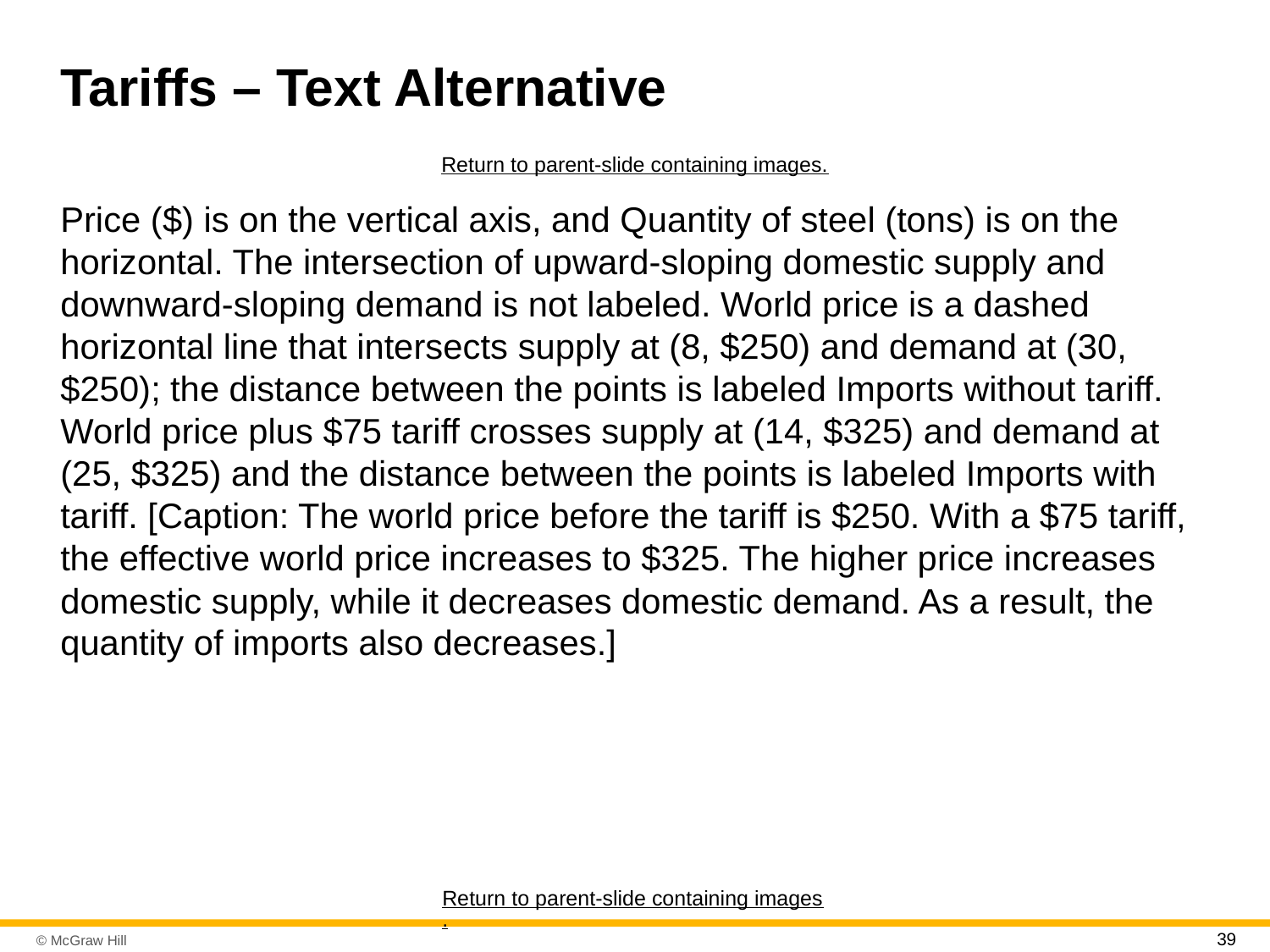

# Tariffs – Text Alternative
Return to parent-slide containing images.
Price ($) is on the vertical axis, and Quantity of steel (tons) is on the horizontal. The intersection of upward-sloping domestic supply and downward-sloping demand is not labeled. World price is a dashed horizontal line that intersects supply at (8, $250) and demand at (30, $250); the distance between the points is labeled Imports without tariff. World price plus $75 tariff crosses supply at (14, $325) and demand at (25, $325) and the distance between the points is labeled Imports with tariff. [Caption: The world price before the tariff is $250. With a $75 tariff, the effective world price increases to $325. The higher price increases domestic supply, while it decreases domestic demand. As a result, the quantity of imports also decreases.]
Return to parent-slide containing images.